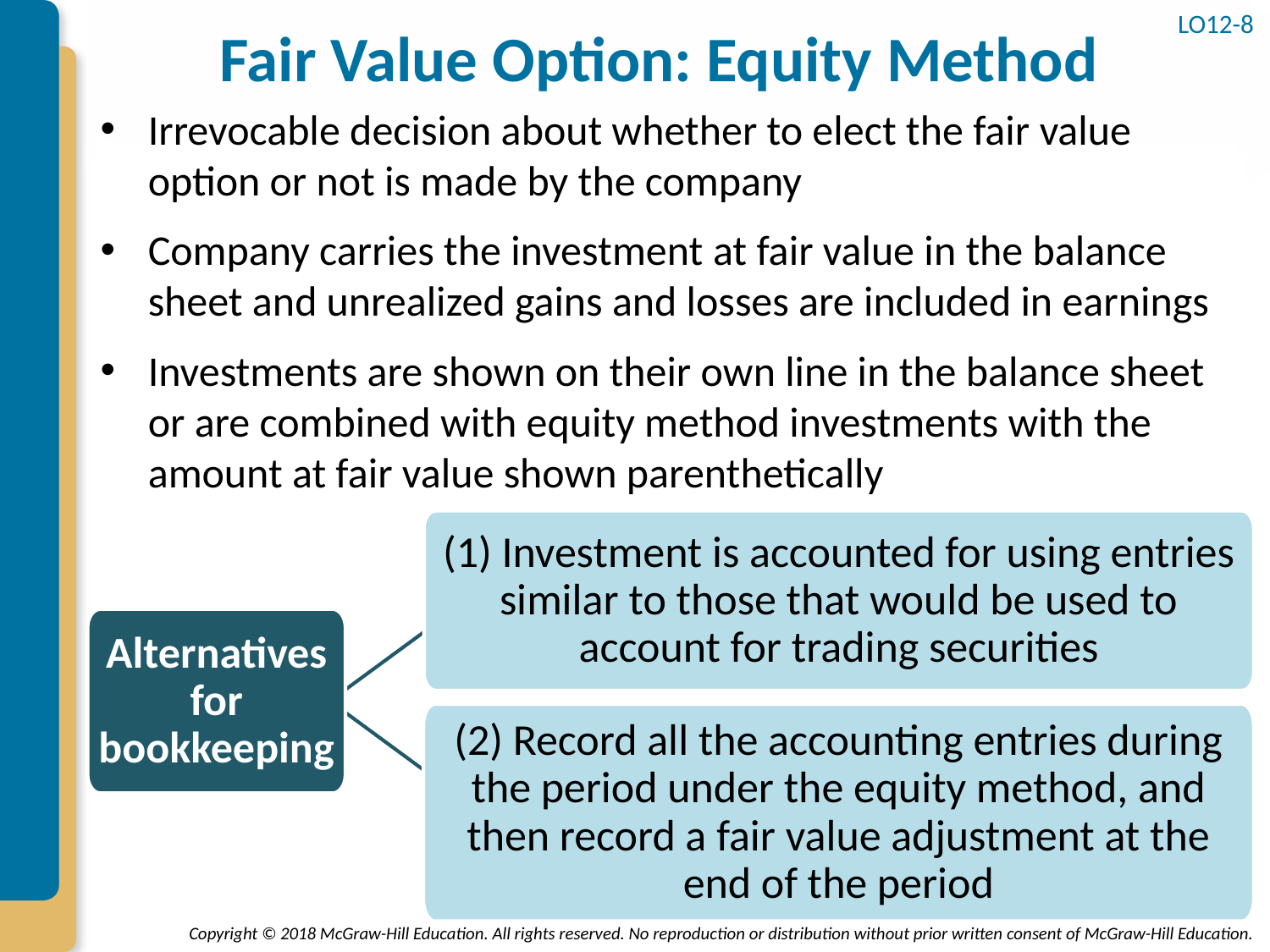

LO12-8
# Fair Value Option: Equity Method
Irrevocable decision about whether to elect the fair value option or not is made by the company
Company carries the investment at fair value in the balance sheet and unrealized gains and losses are included in earnings
Investments are shown on their own line in the balance sheet or are combined with equity method investments with the amount at fair value shown parenthetically

(1) Investment is accounted for using entries similar to those that would be used to account for trading securities
Alternatives for bookkeeping

(2) Record all the accounting entries during the period under the equity method, and then record a fair value adjustment at the end of the period